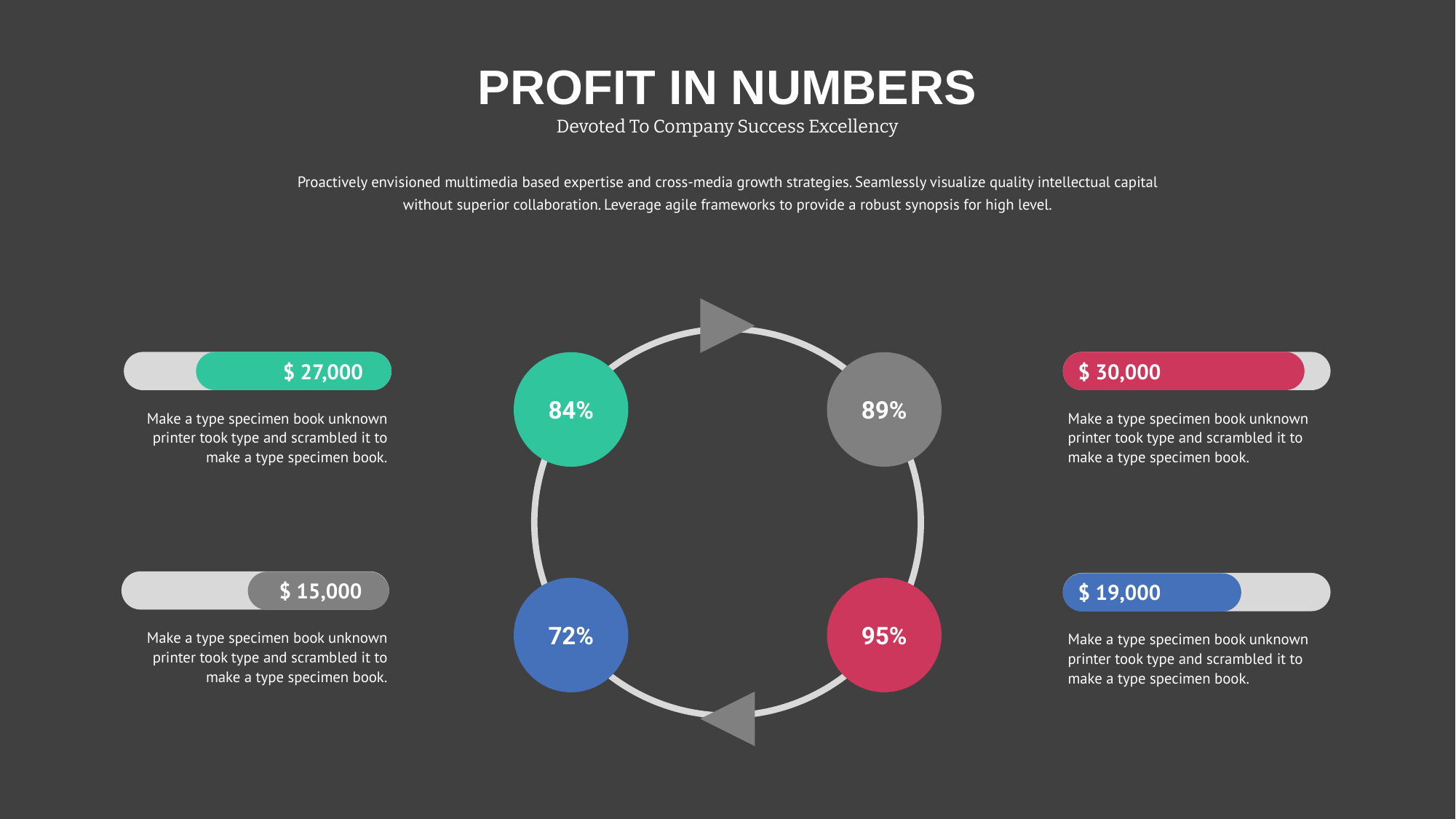

PROFIT IN NUMBERS
Devoted To Company Success Excellency
Proactively envisioned multimedia based expertise and cross-media growth strategies. Seamlessly visualize quality intellectual capital without superior collaboration. Leverage agile frameworks to provide a robust synopsis for high level.

84%

89%

72%

95%

$ 27,000
Make a type specimen book unknown printer took type and scrambled it to make a type specimen book.

$ 30,000
Make a type specimen book unknown printer took type and scrambled it to make a type specimen book.

$ 15,000
Make a type specimen book unknown printer took type and scrambled it to make a type specimen book.

$ 19,000
Make a type specimen book unknown printer took type and scrambled it to make a type specimen book.